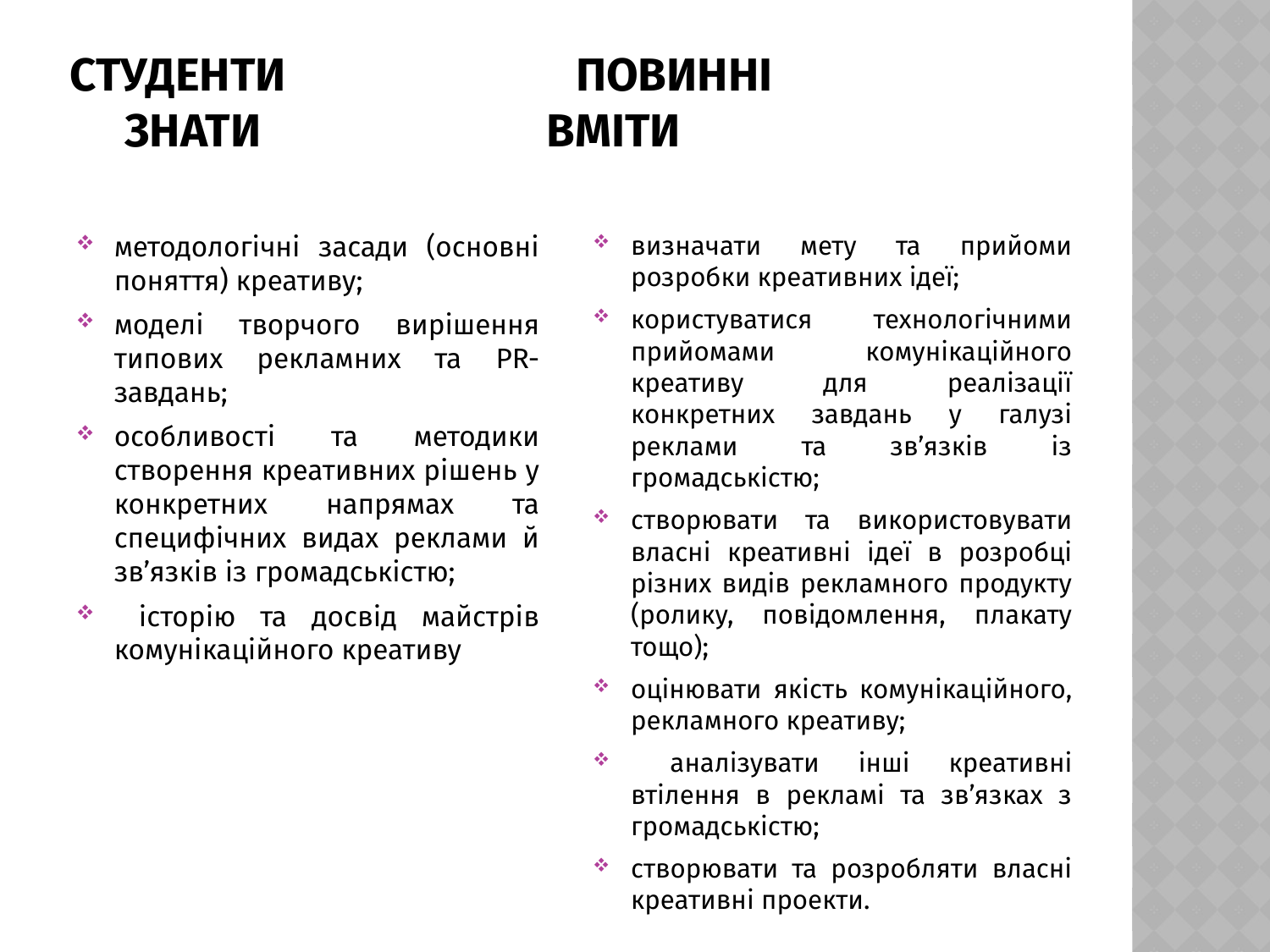

# Студенти повинні ЗНАТИ                          Вміти
методологічні засади (основні поняття) креативу;
моделі творчого вирішення типових рекламних та PR-завдань;
особливості та методики створення креативних рішень у конкретних напрямах та специфічних видах реклами й зв’язків із громадськістю;
 історію та досвід майстрів комунікаційного креативу
визначати мету та прийоми розробки креативних ідеї;
користуватися технологічними прийомами комунікаційного креативу для реалізації конкретних завдань у галузі реклами та зв’язків із громадськістю;
створювати та використовувати власні креативні ідеї в розробці різних видів рекламного продукту (ролику, повідомлення, плакату тощо);
оцінювати якість комунікаційного, рекламного креативу;
 аналізувати інші креативні втілення в рекламі та зв’язках з громадськістю;
створювати та розробляти власні креативні проекти.